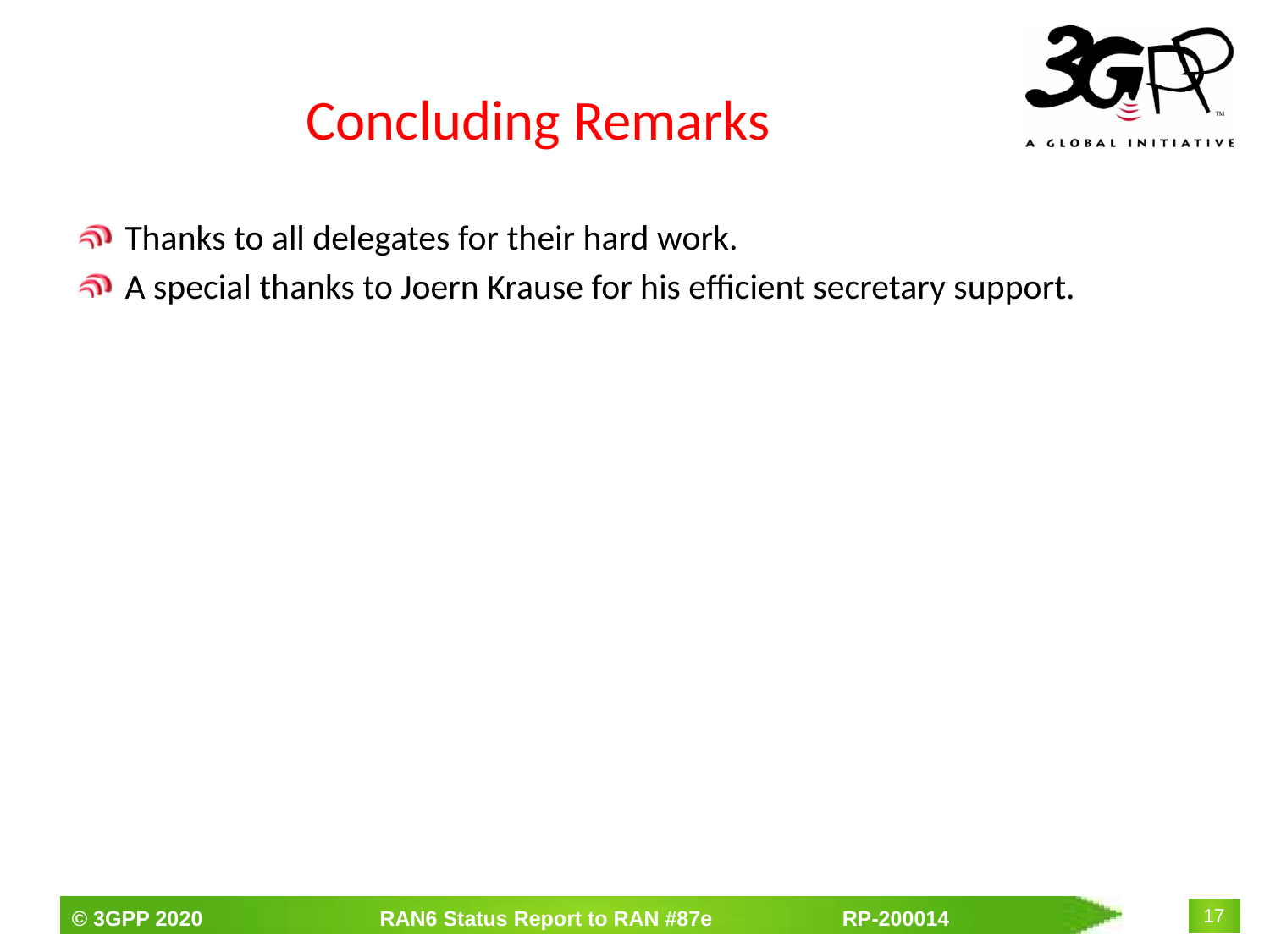

# Concluding Remarks
Thanks to all delegates for their hard work.
A special thanks to Joern Krause for his efficient secretary support.